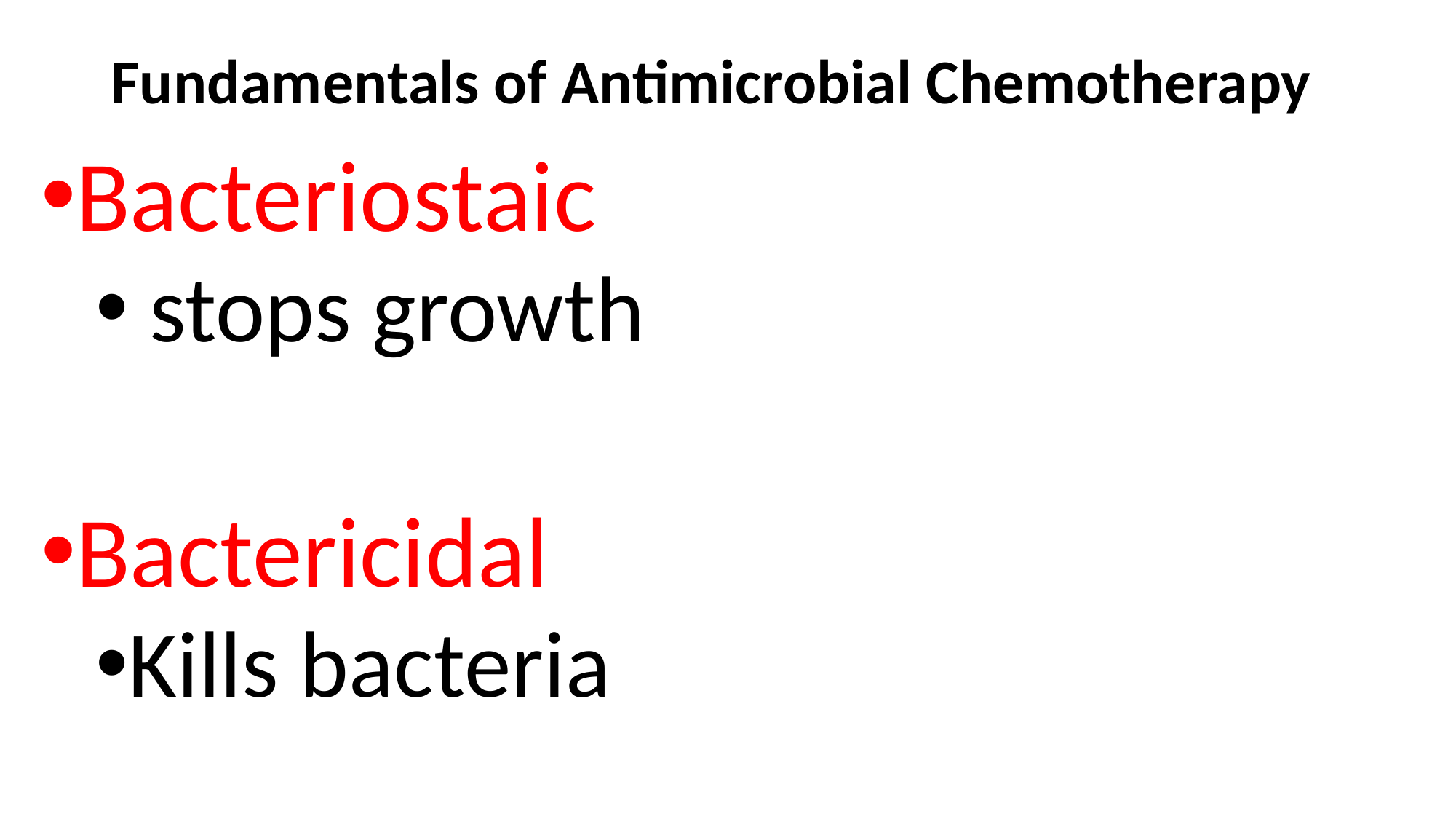

# Fundamentals of Antimicrobial Chemotherapy
Bacteriostaic
 stops growth

Bactericidal
Kills bacteria